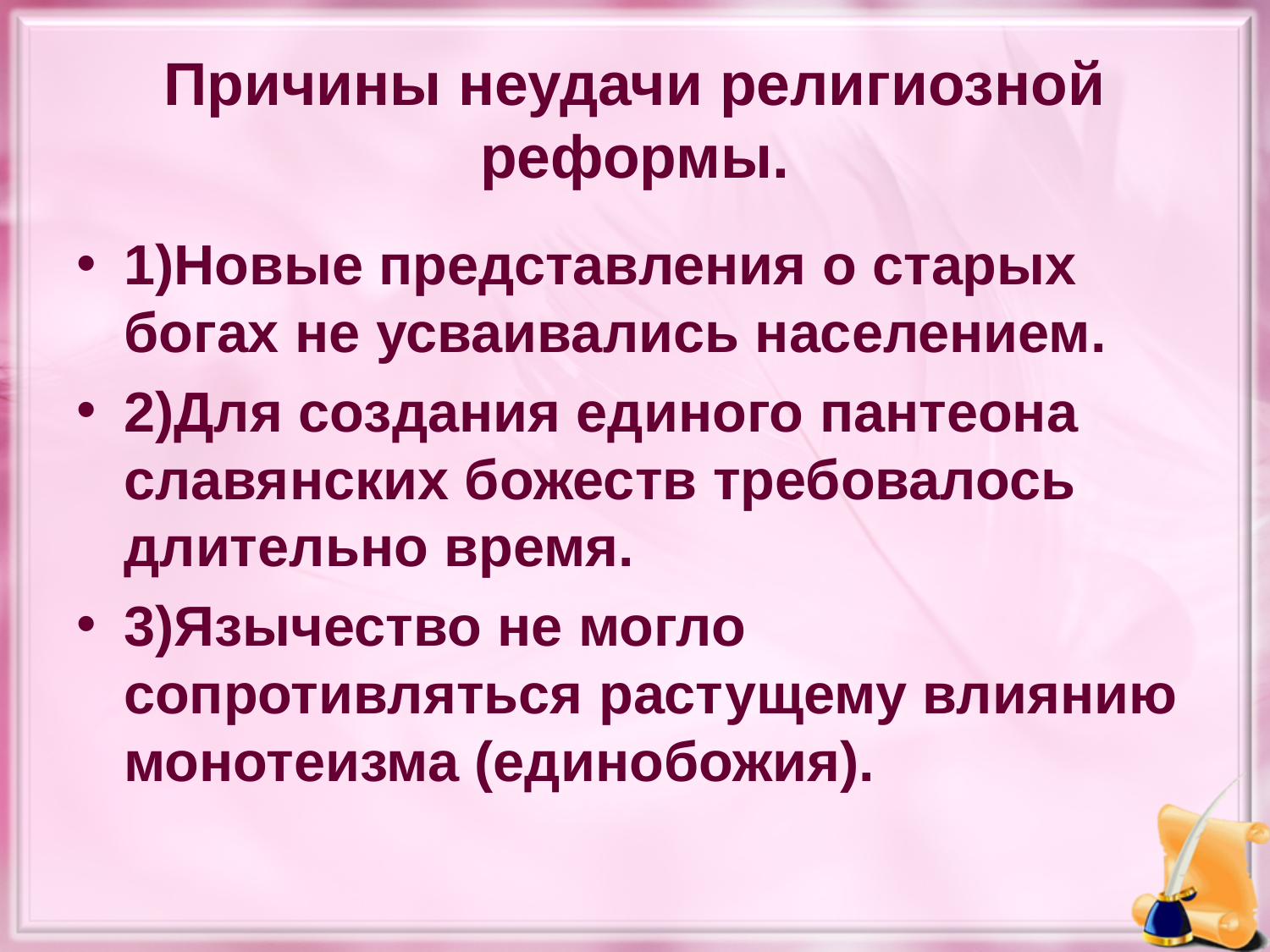

# Причины неудачи религиозной реформы.
1)Новые представления о старых богах не усваивались населением.
2)Для создания единого пантеона славянских божеств требовалось длительно время.
3)Язычество не могло сопротивляться растущему влиянию монотеизма (единобожия).